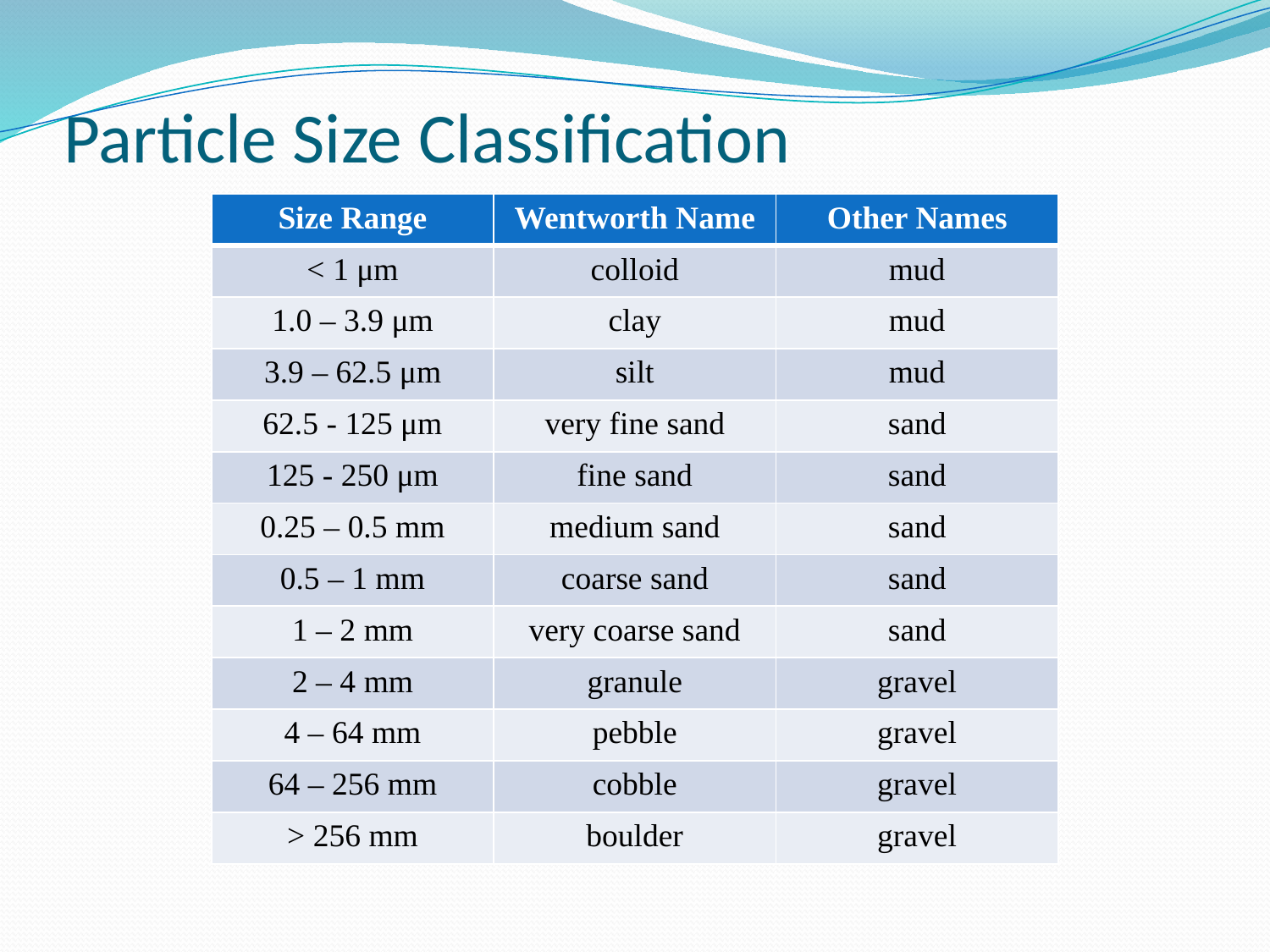

# Particle Size Classification
| Size Range | Wentworth Name | Other Names |
| --- | --- | --- |
| < 1 μm | colloid | mud |
| 1.0 – 3.9 μm | clay | mud |
| 3.9 – 62.5 μm | silt | mud |
| 62.5 - 125 μm | very fine sand | sand |
| 125 - 250 μm | fine sand | sand |
| 0.25 – 0.5 mm | medium sand | sand |
| 0.5 – 1 mm | coarse sand | sand |
| 1 – 2 mm | very coarse sand | sand |
| 2 – 4 mm | granule | gravel |
| 4 – 64 mm | pebble | gravel |
| 64 – 256 mm | cobble | gravel |
| > 256 mm | boulder | gravel |